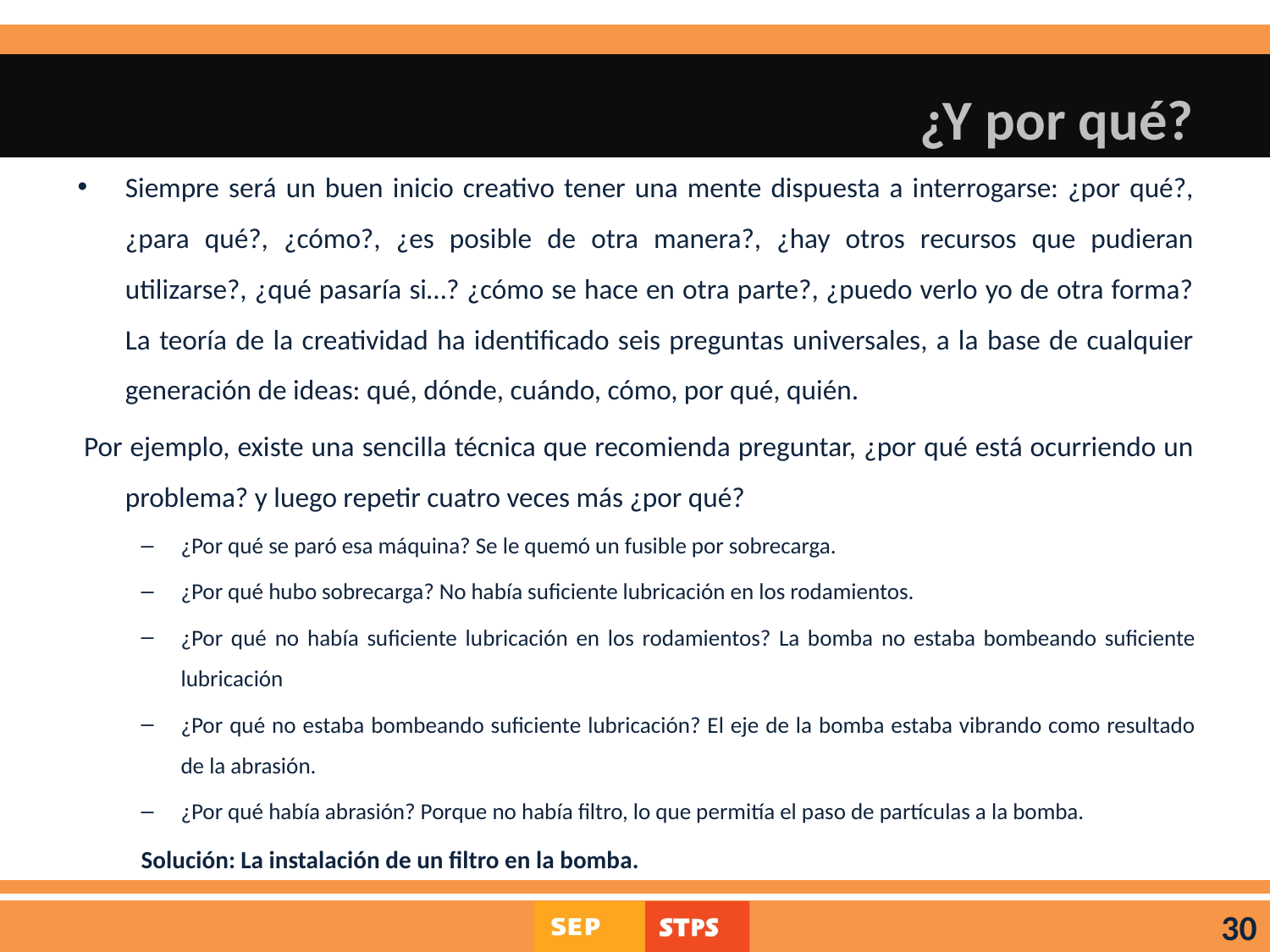

# ¿Y por qué?
Siempre será un buen inicio creativo tener una mente dispuesta a interrogarse: ¿por qué?, ¿para qué?, ¿cómo?, ¿es posible de otra manera?, ¿hay otros recursos que pudieran utilizarse?, ¿qué pasaría si…? ¿cómo se hace en otra parte?, ¿puedo verlo yo de otra forma? La teoría de la creatividad ha identificado seis preguntas universales, a la base de cualquier generación de ideas: qué, dónde, cuándo, cómo, por qué, quién.
 Por ejemplo, existe una sencilla técnica que recomienda preguntar, ¿por qué está ocurriendo un problema? y luego repetir cuatro veces más ¿por qué?
¿Por qué se paró esa máquina? Se le quemó un fusible por sobrecarga.
¿Por qué hubo sobrecarga? No había suficiente lubricación en los rodamientos.
¿Por qué no había suficiente lubricación en los rodamientos? La bomba no estaba bombeando suficiente lubricación
¿Por qué no estaba bombeando suficiente lubricación? El eje de la bomba estaba vibrando como resultado de la abrasión.
¿Por qué había abrasión? Porque no había filtro, lo que permitía el paso de partículas a la bomba.
Solución: La instalación de un filtro en la bomba.

30